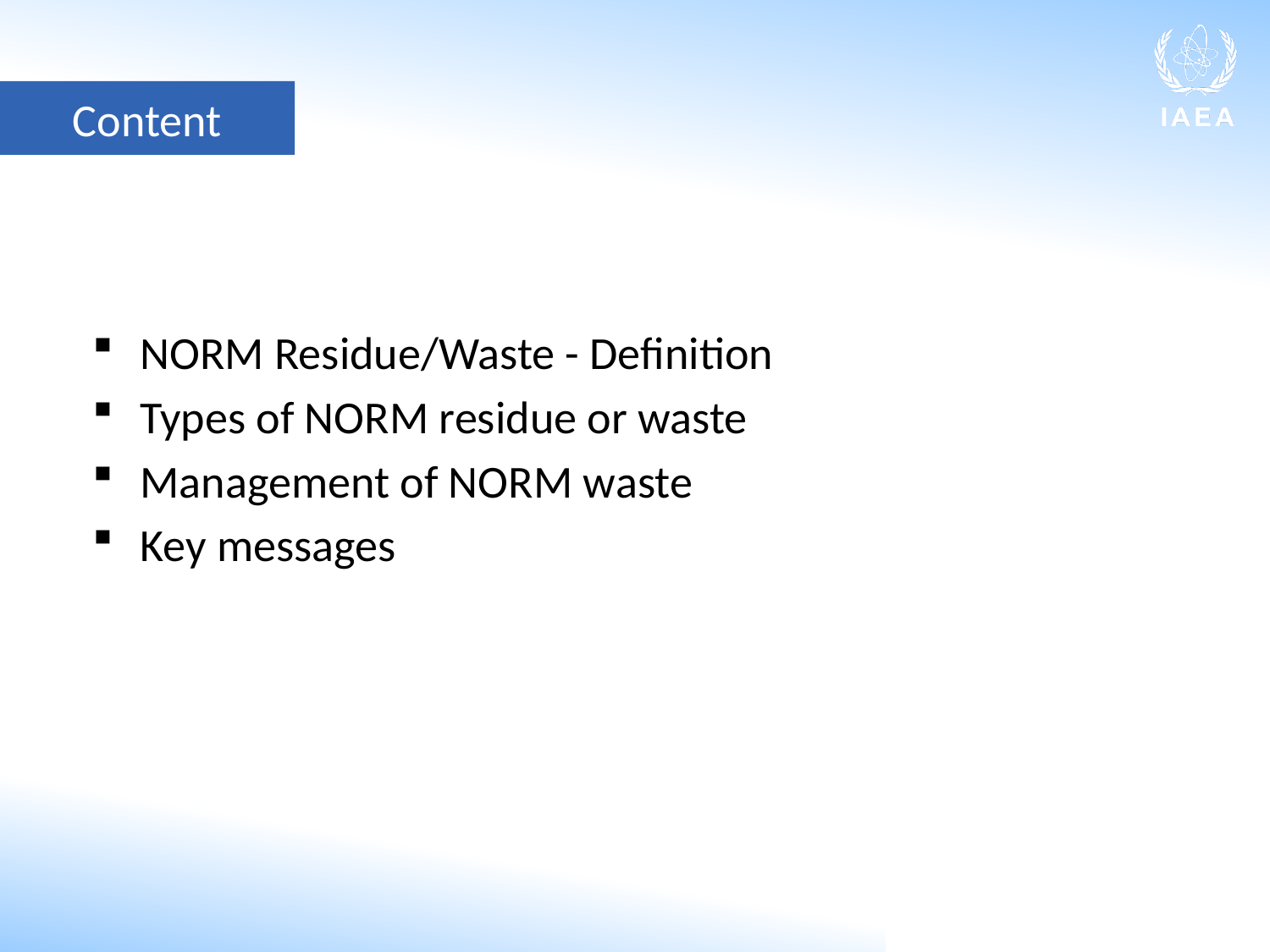

Content
NORM Residue/Waste - Definition
Types of NORM residue or waste
Management of NORM waste
Key messages